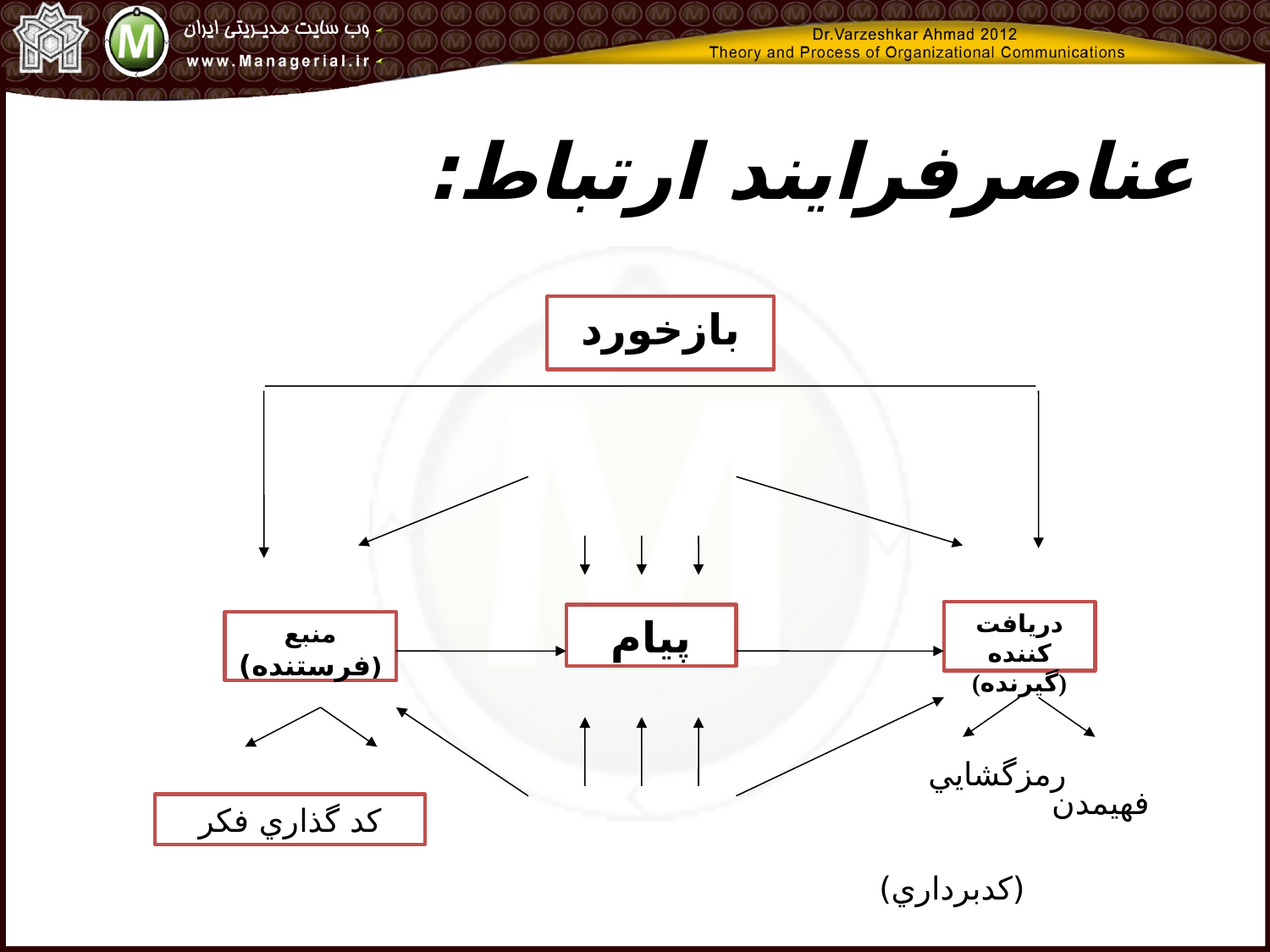

# عناصرفرايند ارتباط:
بازخورد

دريافت كننده
(گيرنده)
پيام
منبع (فرستنده)

فهيمدن
رمزگشايي                                  (كدبرداري)
كد گذاري فكر